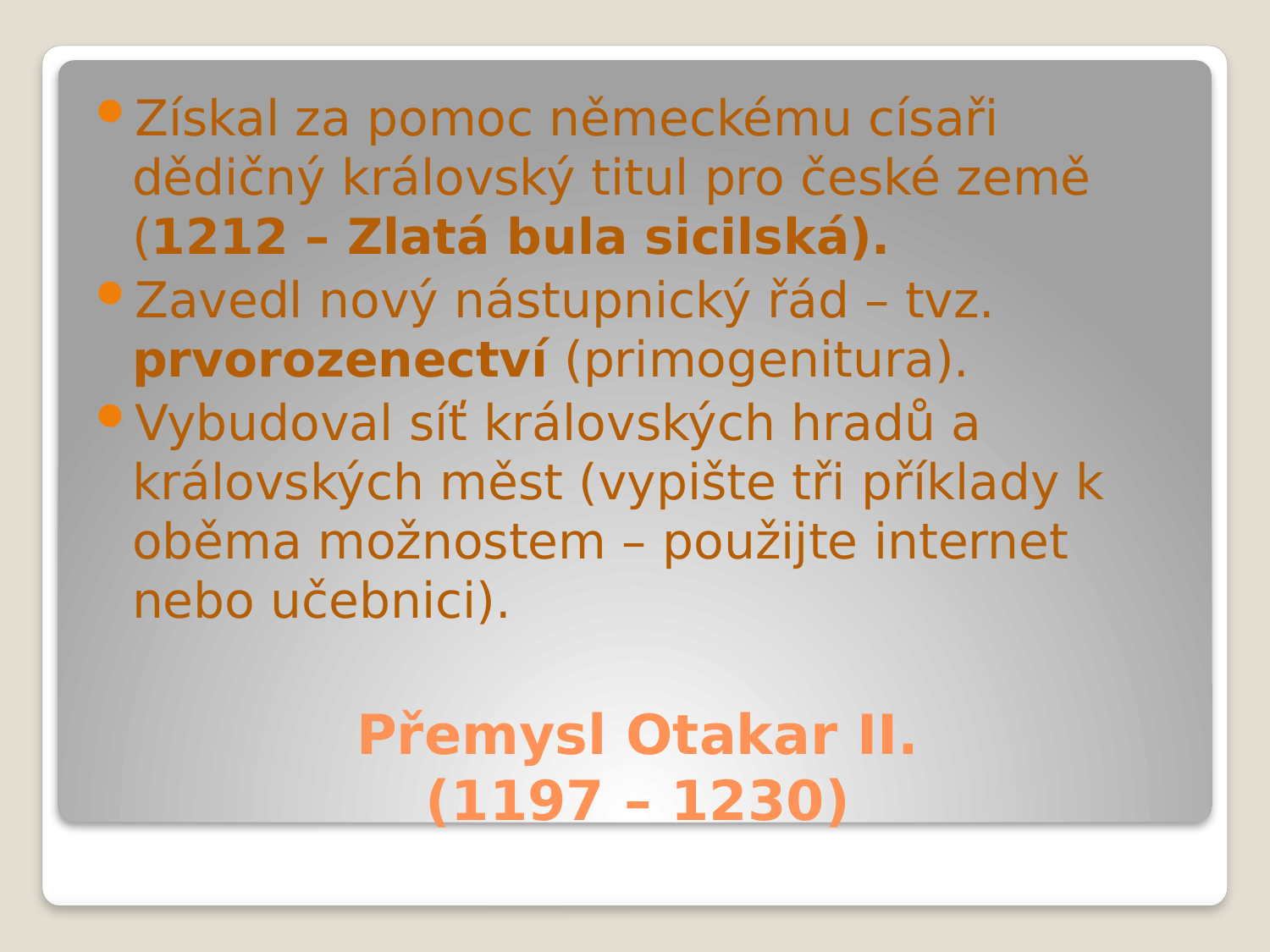

Získal za pomoc německému císaři dědičný královský titul pro české země (1212 – Zlatá bula sicilská).
Zavedl nový nástupnický řád – tvz. prvorozenectví (primogenitura).
Vybudoval síť královských hradů a královských měst (vypište tři příklady k oběma možnostem – použijte internet nebo učebnici).

# Přemysl Otakar II. (1197 – 1230)